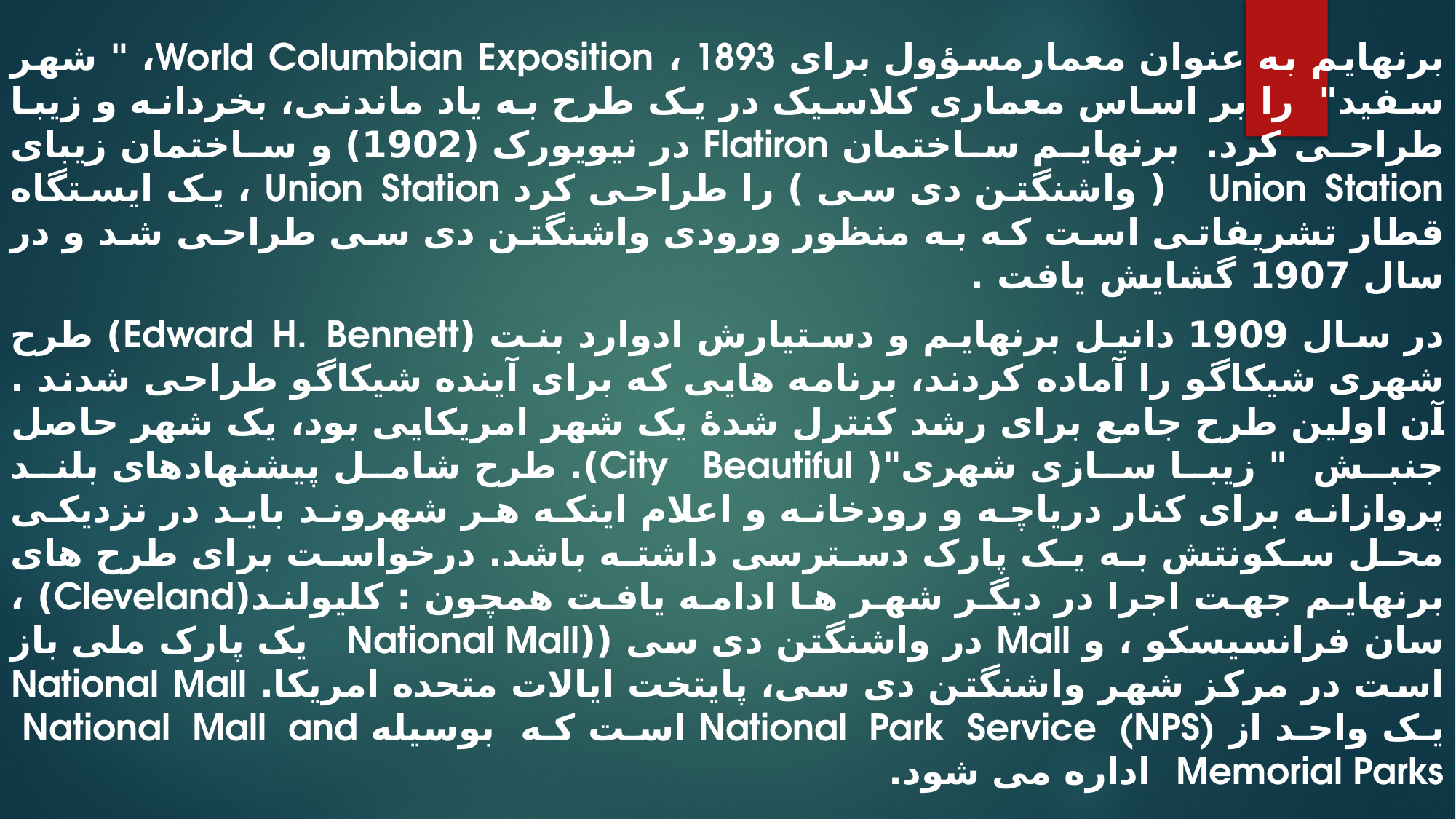

برنهایم به عنوان معمارمسؤول برای World Columbian Exposition ، 1893، " شهر سفید"  را بر اساس معماری کلاسیک در یک طرح به یاد ماندنی، بخردانه و زیبا طراحی کرد.  برنهایم ساختمان Flatiron در نیویورک (1902) و ساختمان زیبای Union Station  ( واشنگتن دی سی ) را طراحی کرد Union Station ، یک ایستگاه قطار تشریفاتی است که به منظور ورودی واشنگتن دی سی طراحی شد و در سال 1907 گشایش یافت .
در سال 1909 دانیل برنهایم و دستیارش ادوارد بنت (Edward H. Bennett) طرح شهری شیکاگو را آماده کردند، برنامه هایی که برای آینده شیکاگو طراحی شدند . آن اولین طرح جامع برای رشد کنترل شدۀ یک شهر امریکایی بود، یک شهر حاصل جنبش  " زیبا سازی شهری"( City Beautiful). طرح شامل پیشنهادهای بلند پروازانه برای کنار دریاچه و رودخانه و اعلام اینکه هر شهروند باید در نزدیکی محل سکونتش به یک پارک دسترسی داشته باشد. درخواست برای طرح های برنهایم جهت اجرا در دیگر شهر ها ادامه یافت همچون : کلیولند(Cleveland) ، سان فرانسیسکو ، و Mall در واشنگتن دی سی ((National Mall   یک پارک ملی باز است در مرکز شهر واشنگتن دی سی، پایتخت ایالات متحده امریکا. National Mall یک واحد از National Park Service (NPS) است که  بوسیله National Mall and Memorial Parks  اداره می شود.